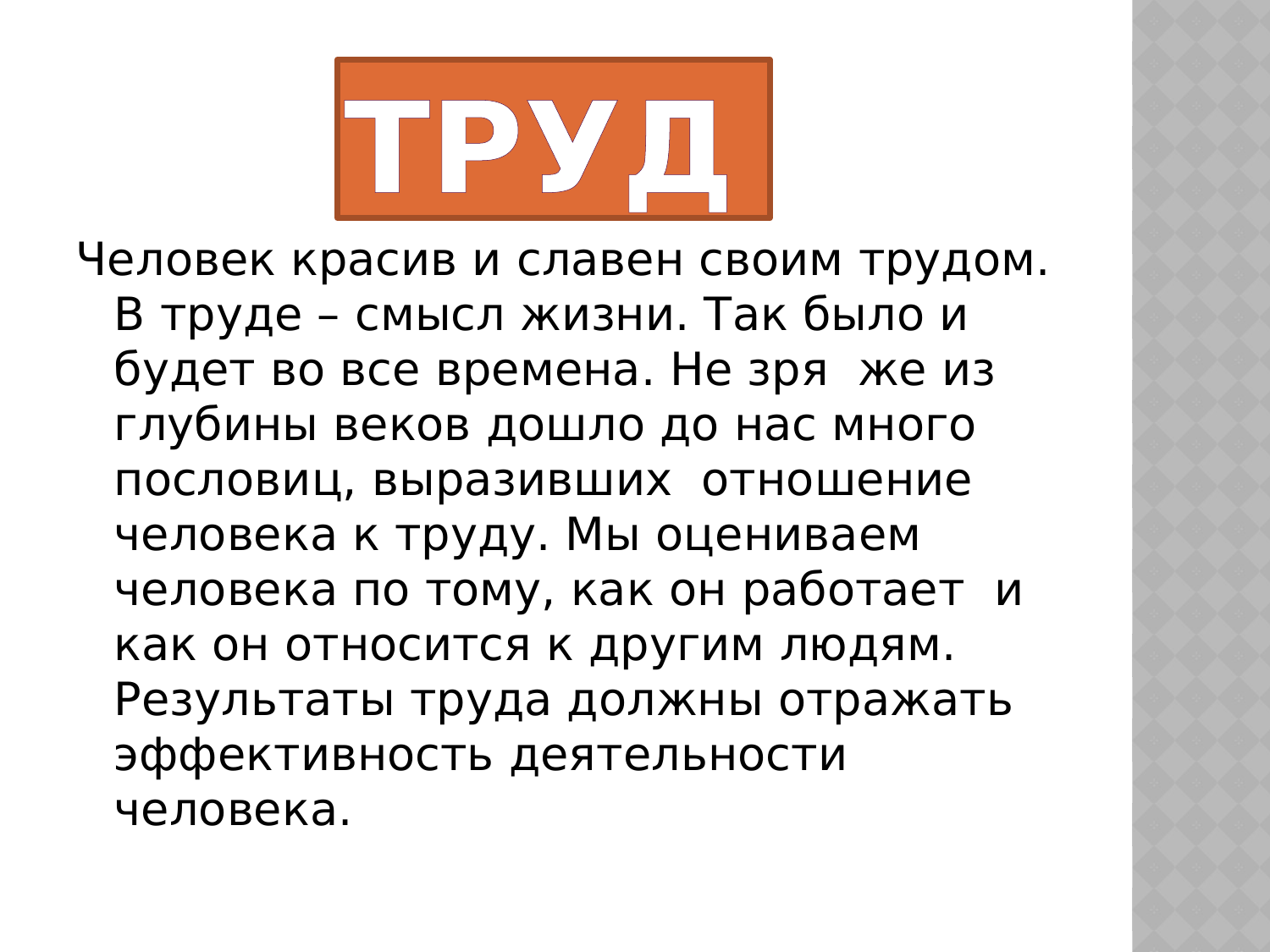

# труд
Человек красив и славен своим трудом. В труде – смысл жизни. Так было и будет во все времена. Не зря  же из глубины веков дошло до нас много пословиц, выразивших  отношение человека к труду. Мы оцениваем человека по тому, как он работает  и как он относится к другим людям. Результаты труда должны отражать эффективность деятельности человека.